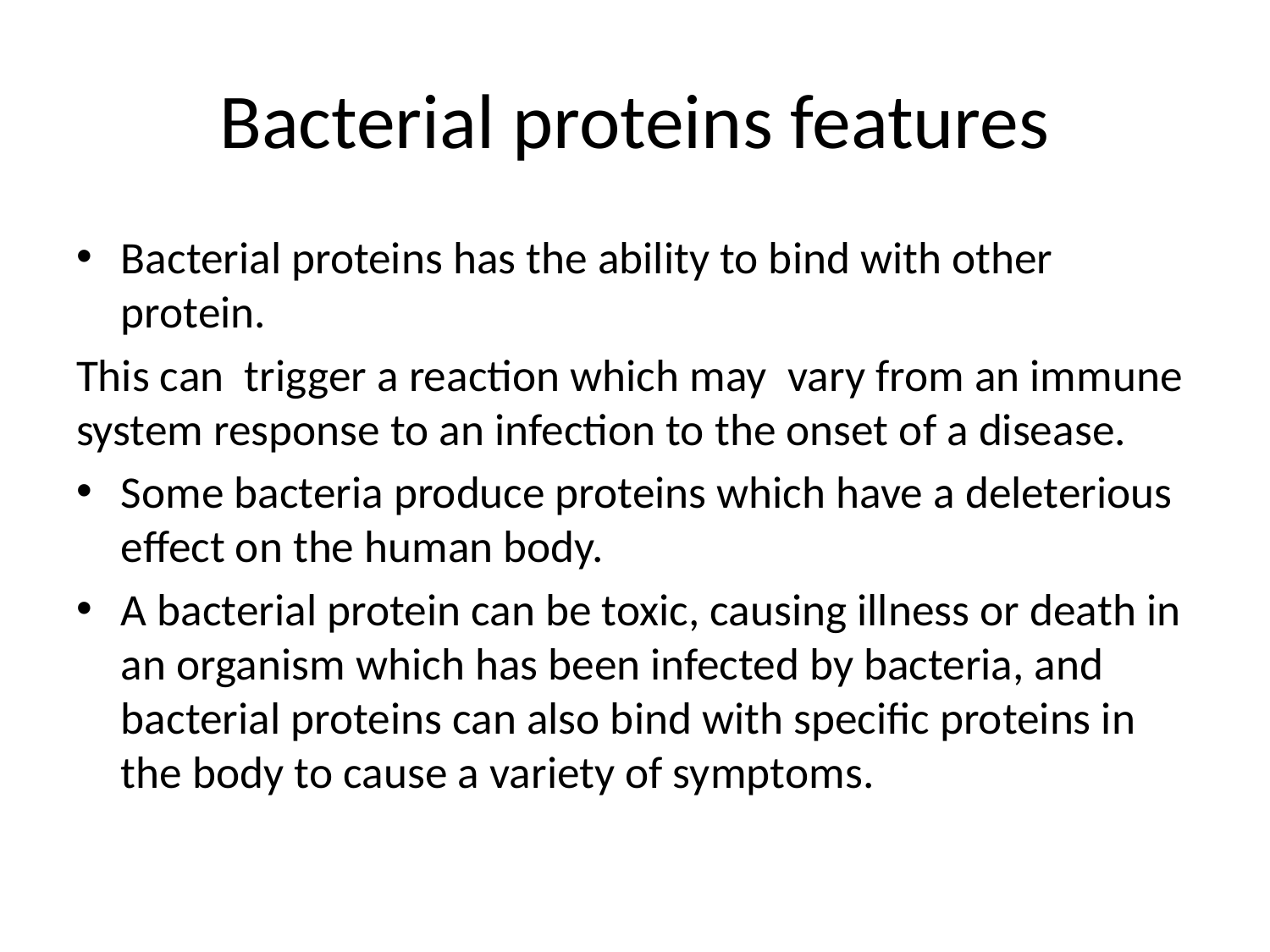

# Bacterial proteins features
Bacterial proteins has the ability to bind with other protein.
This can  trigger a reaction which may  vary from an immune system response to an infection to the onset of a disease.
Some bacteria produce proteins which have a deleterious effect on the human body.
A bacterial protein can be toxic, causing illness or death in an organism which has been infected by bacteria, and bacterial proteins can also bind with specific proteins in the body to cause a variety of symptoms.